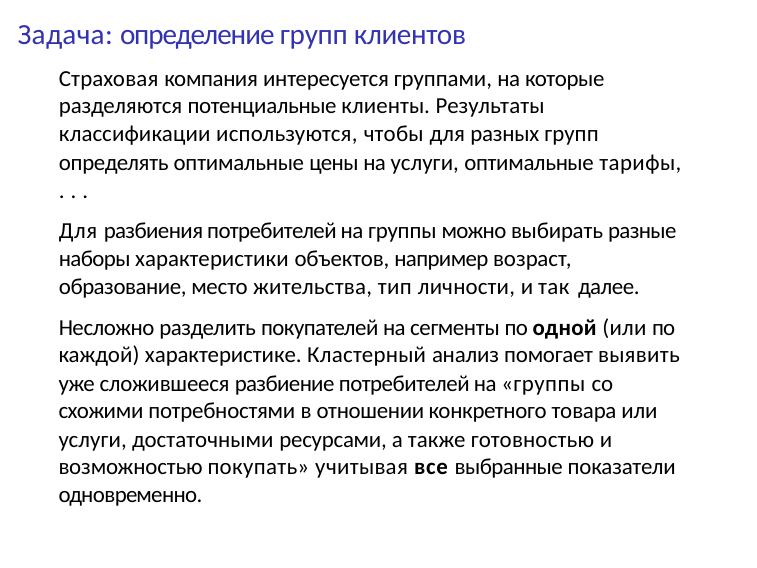

# Задача: определение групп клиентов
Страховая компания интересуется группами, на которые  разделяются потенциальные клиенты. Результаты  классификации используются, чтобы для разных групп  определять оптимальные цены на услуги, оптимальные тарифы,
. . .
Для разбиения потребителей на группы можно выбирать разные  наборы характеристики объектов, например возраст,  образование, место жительства, тип личности, и так далее.
Несложно разделить покупателей на сегменты по одной (или по  каждой) характеристике. Кластерный анализ помогает выявить  уже сложившееся разбиение потребителей на «группы со  схожими потребностями в отношении конкретного товара или  услуги, достаточными ресурсами, а также готовностью и  возможностью покупать» учитывая все выбранные показатели  одновременно.